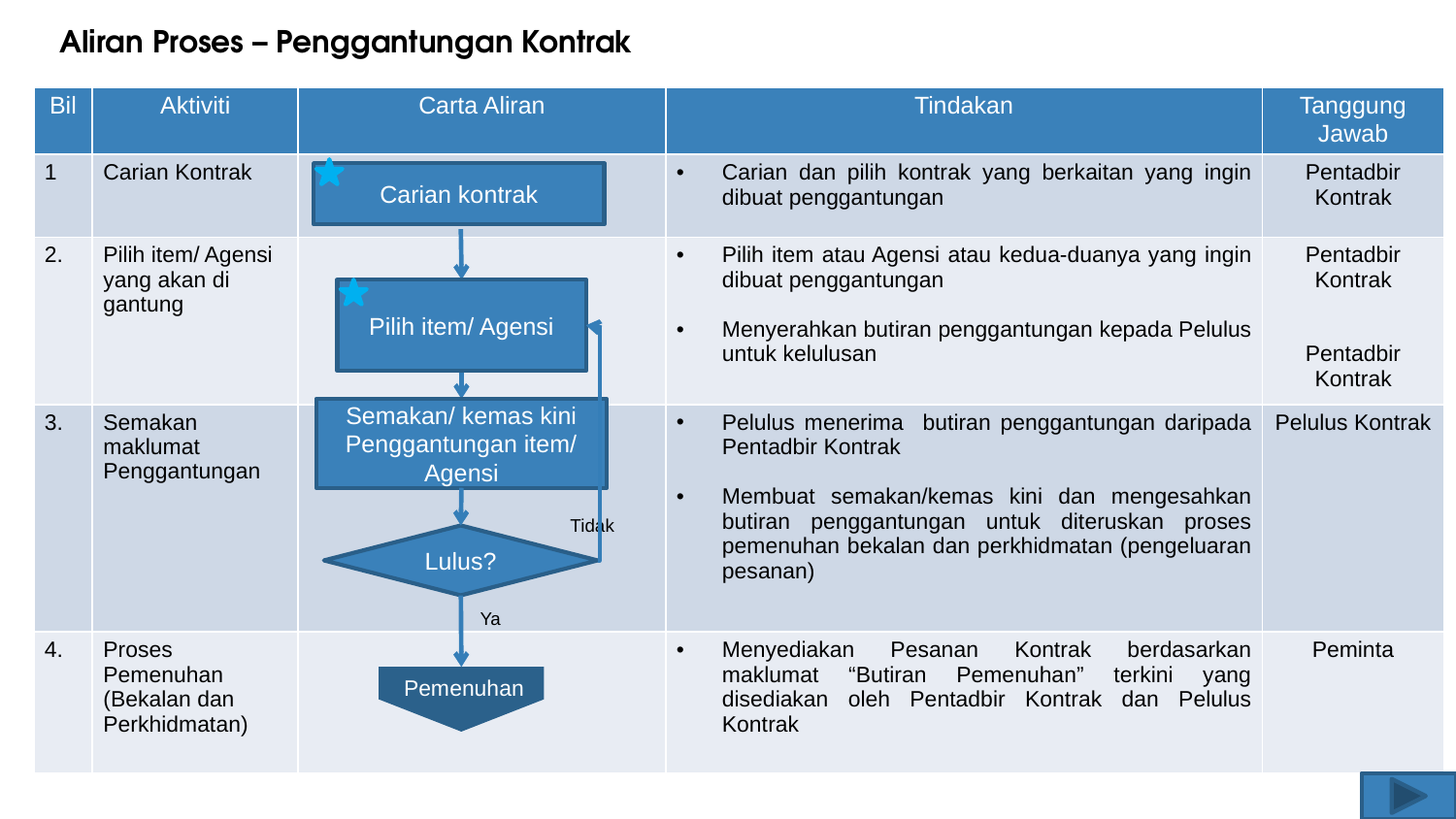

Aliran Proses – Penggantungan Kontrak
| Bil | Aktiviti | Carta Aliran | Tindakan | Tanggung Jawab |
| --- | --- | --- | --- | --- |
| 1 | Carian Kontrak |  | Carian dan pilih kontrak yang berkaitan yang ingin dibuat penggantungan | Pentadbir Kontrak |
| 2. | Pilih item/ Agensi yang akan di gantung |  | Pilih item atau Agensi atau kedua-duanya yang ingin dibuat penggantungan Menyerahkan butiran penggantungan kepada Pelulus untuk kelulusan | Pentadbir Kontrak Pentadbir Kontrak |
| 3. | Semakan maklumat Penggantungan |  | Pelulus menerima butiran penggantungan daripada Pentadbir Kontrak Membuat semakan/kemas kini dan mengesahkan butiran penggantungan untuk diteruskan proses pemenuhan bekalan dan perkhidmatan (pengeluaran pesanan) | Pelulus Kontrak |
| 4. | Proses Pemenuhan (Bekalan dan Perkhidmatan) |  | Menyediakan Pesanan Kontrak berdasarkan maklumat “Butiran Pemenuhan” terkini yang disediakan oleh Pentadbir Kontrak dan Pelulus Kontrak | Peminta |

Carian kontrak
Pilih item/ Agensi

Semakan/ kemas kini Penggantungan item/ Agensi
Tidak
Lulus?
Ya

Pemenuhan